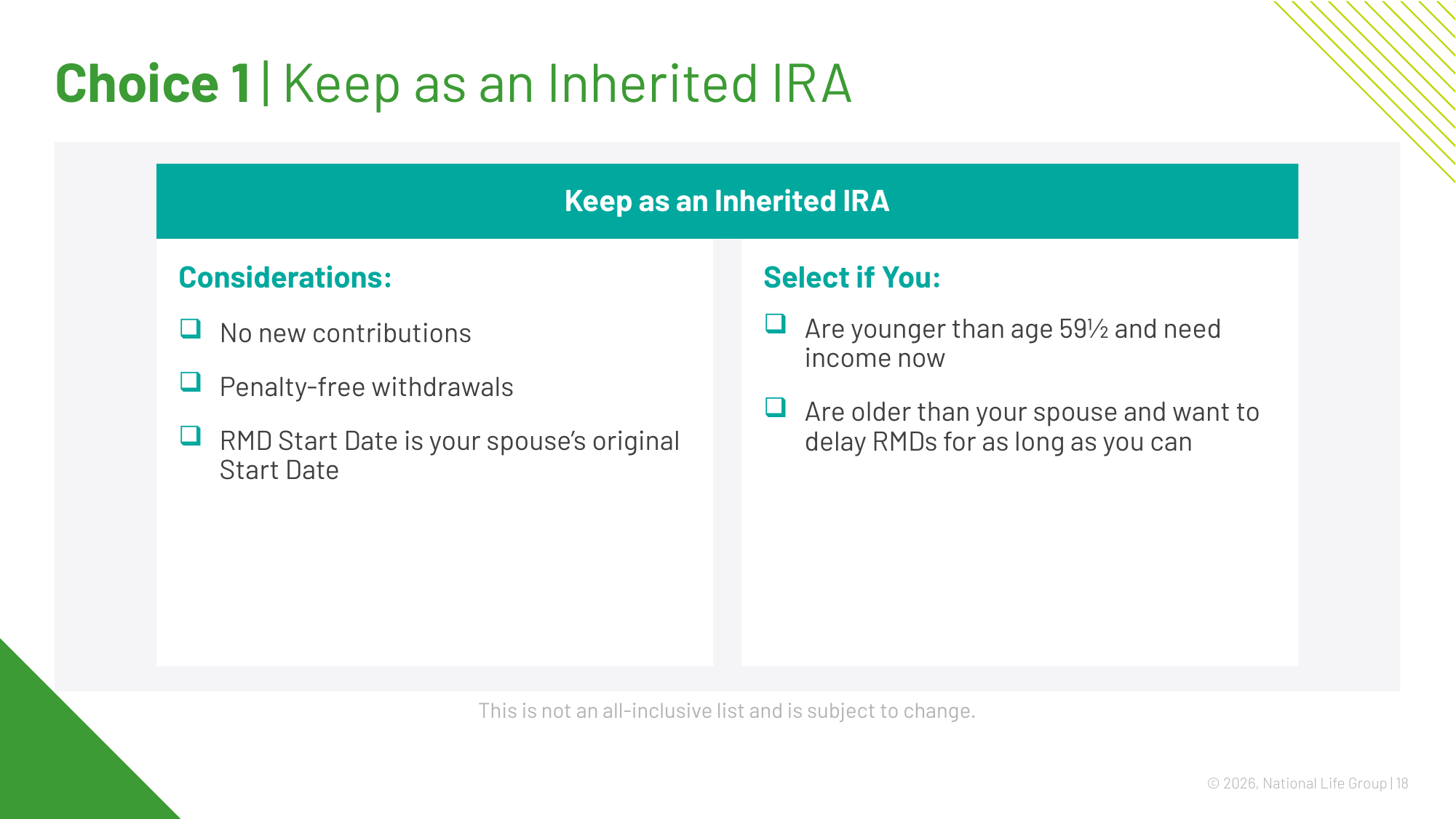

# Choice 1 | Keep as an Inherited IRA

Keep as an Inherited IRA
Considerations:
No new contributions
Penalty-free withdrawals
RMD Start Date is your spouse’s original Start Date
Select if You:
Are younger than age 59½ and need income now
Are older than your spouse and want to delay RMDs for as long as you can
This is not an all-inclusive list and is subject to change.
© 2026, National Life Group | 18